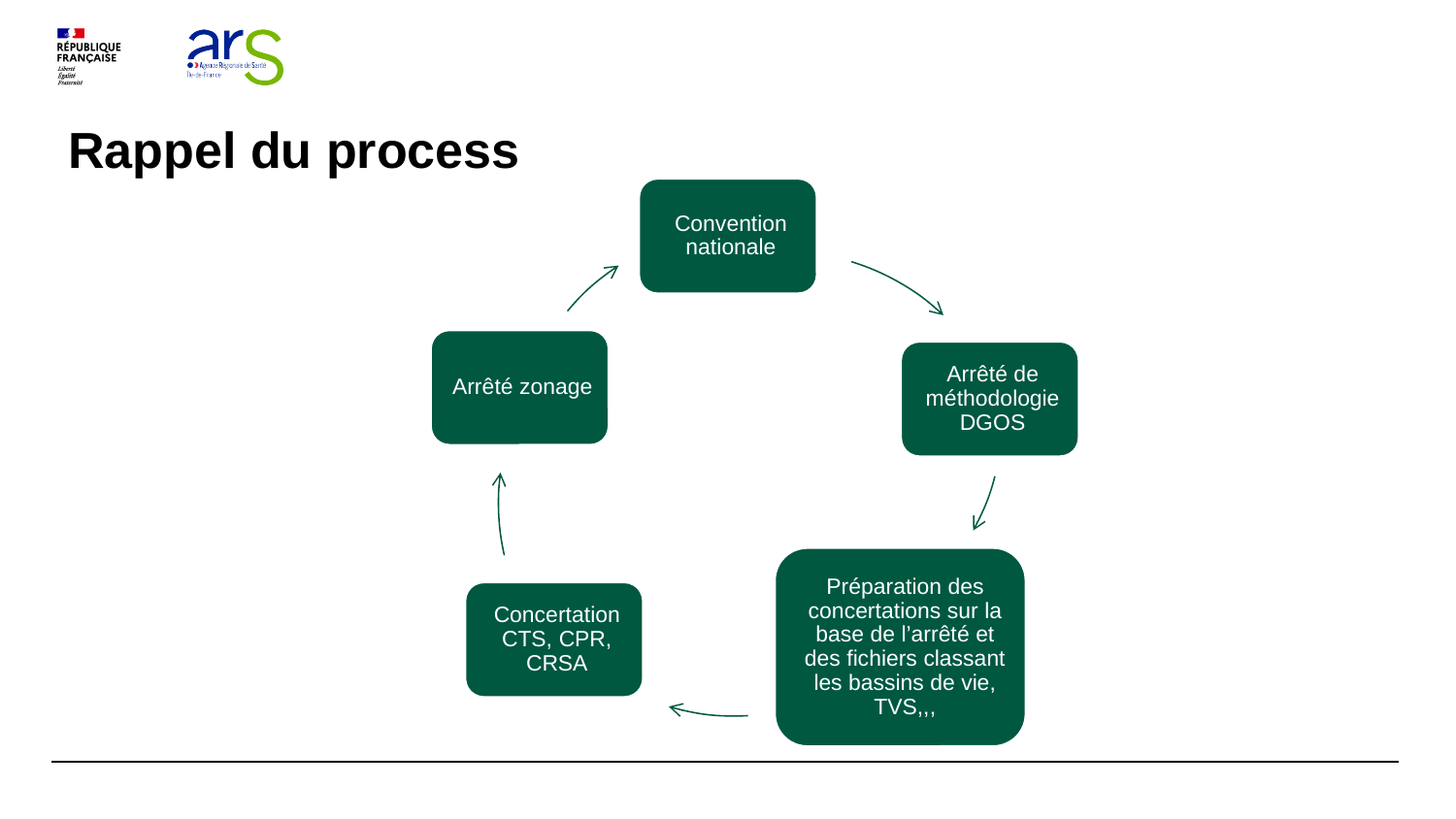

# Rappel du process
Convention nationale
Arrêté de méthodologie DGOS
Préparation des concertations sur la base de l’arrêté et des fichiers classant les bassins de vie, TVS,,,
Concertation CTS, CPR, CRSA
Arrêté zonage